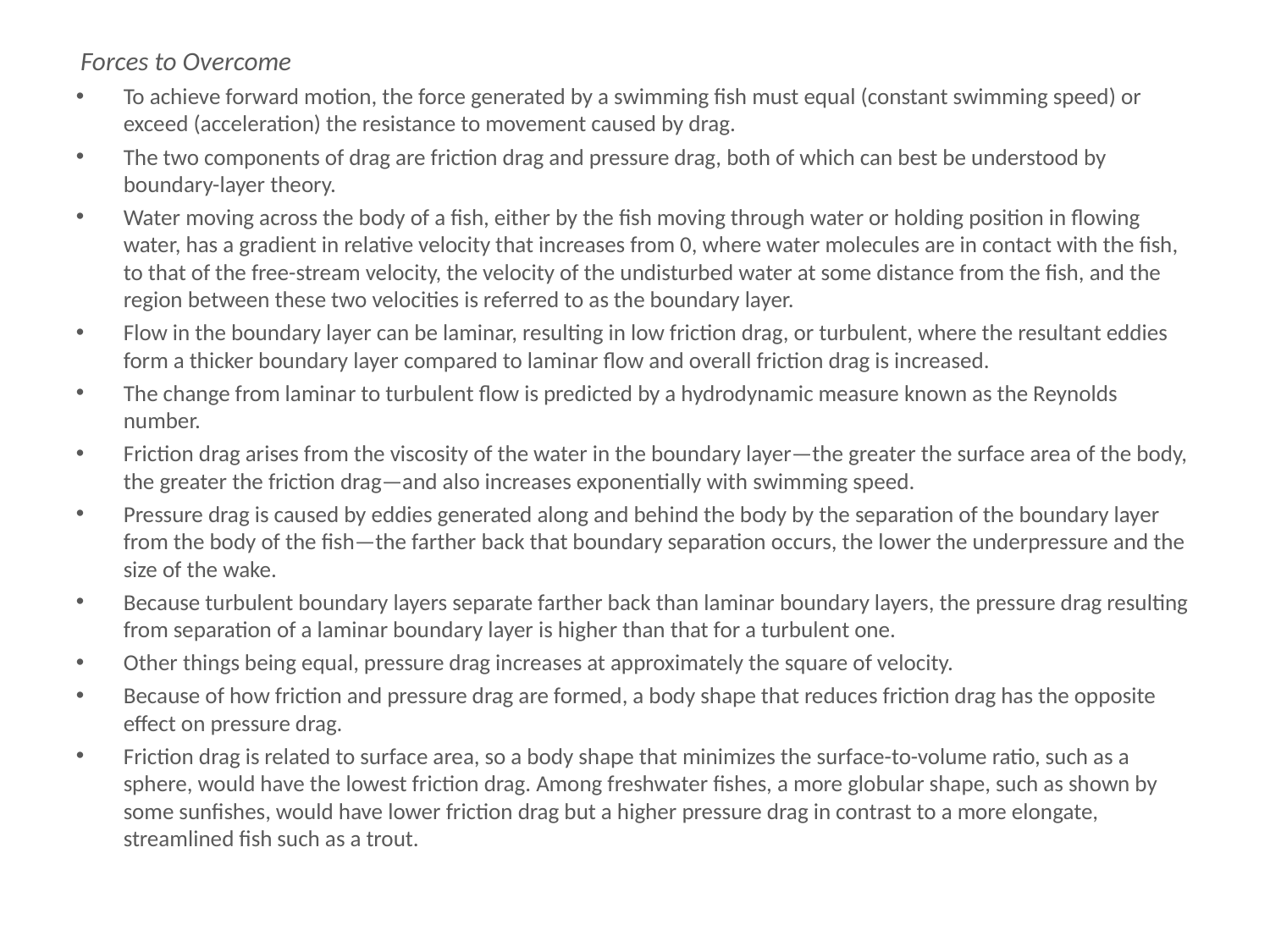

Forces to Overcome
Forces to Overcome
To achieve forward motion, the force generated by a swimming fish must equal (constant swimming speed) or exceed (acceleration) the resistance to movement caused by drag.
The two components of drag are friction drag and pressure drag, both of which can best be understood by boundary-layer theory.
Water moving across the body of a fish, either by the fish moving through water or holding position in flowing water, has a gradient in relative velocity that increases from 0, where water molecules are in contact with the fish, to that of the free-stream velocity, the velocity of the undisturbed water at some distance from the fish, and the region between these two velocities is referred to as the boundary layer.
Flow in the boundary layer can be laminar, resulting in low friction drag, or turbulent, where the resultant eddies form a thicker boundary layer compared to laminar flow and overall friction drag is increased.
The change from laminar to turbulent flow is predicted by a hydrodynamic measure known as the Reynolds number.
Friction drag arises from the viscosity of the water in the boundary layer—the greater the surface area of the body, the greater the friction drag—and also increases exponentially with swimming speed.
Pressure drag is caused by eddies generated along and behind the body by the separation of the boundary layer from the body of the fish—the farther back that boundary separation occurs, the lower the underpressure and the size of the wake.
Because turbulent boundary layers separate farther back than laminar boundary layers, the pressure drag resulting from separation of a laminar boundary layer is higher than that for a turbulent one.
Other things being equal, pressure drag increases at approximately the square of velocity.
Because of how friction and pressure drag are formed, a body shape that reduces friction drag has the opposite effect on pressure drag.
Friction drag is related to surface area, so a body shape that minimizes the surface-to-volume ratio, such as a sphere, would have the lowest friction drag. Among freshwater fishes, a more globular shape, such as shown by some sunfishes, would have lower friction drag but a higher pressure drag in contrast to a more elongate, streamlined fish such as a trout.